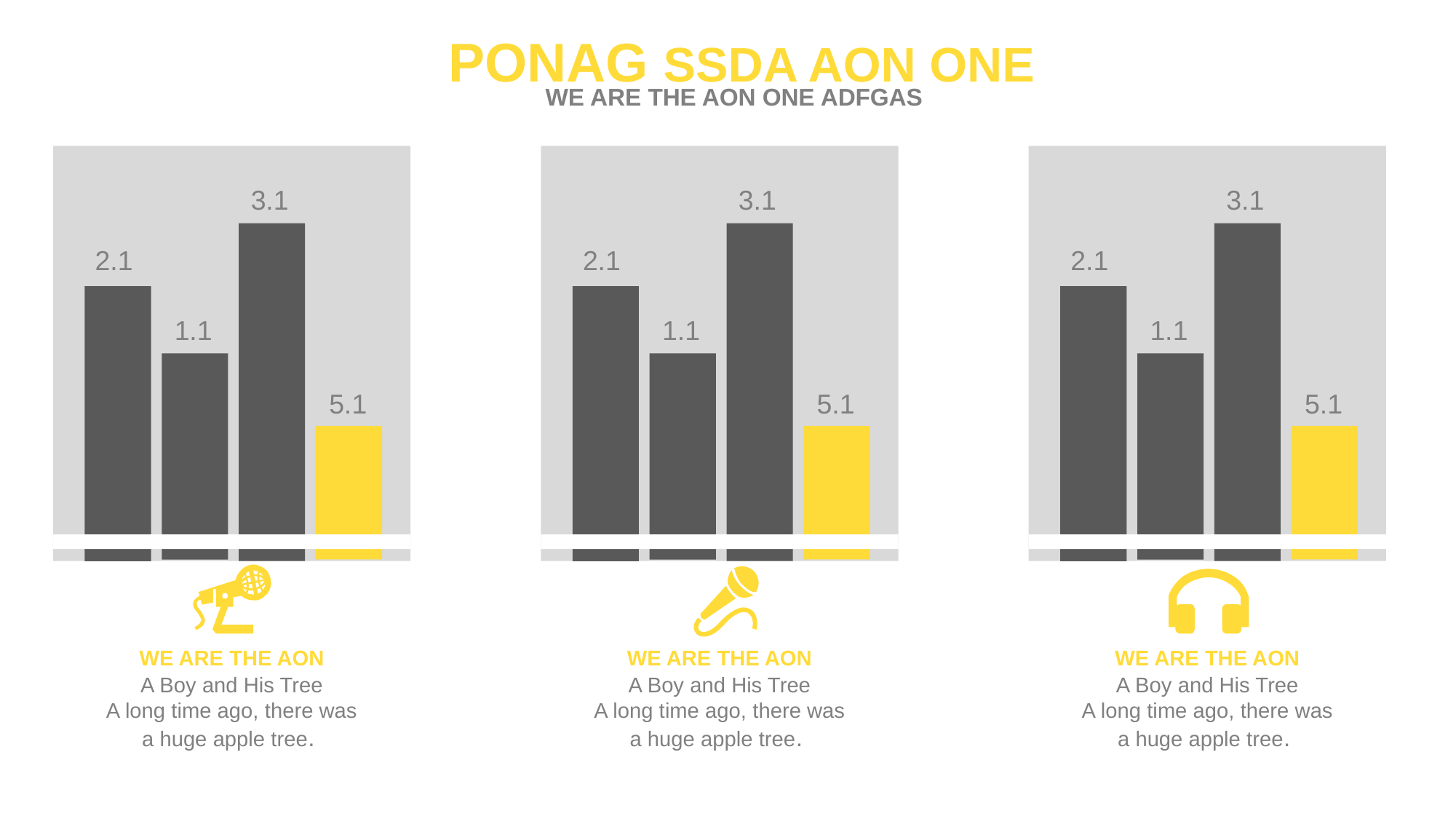

PONAG SSDA AON ONE
WE ARE THE AON ONE ADFGAS

3.1
2.1
1.1
5.1

3.1
2.1
1.1
5.1

3.1
2.1
1.1
5.1

WE ARE THE AON
WE ARE THE AON
WE ARE THE AON
A Boy and His Tree
A long time ago, there was a huge apple tree.
A Boy and His Tree
A long time ago, there was a huge apple tree.
A Boy and His Tree
A long time ago, there was a huge apple tree.